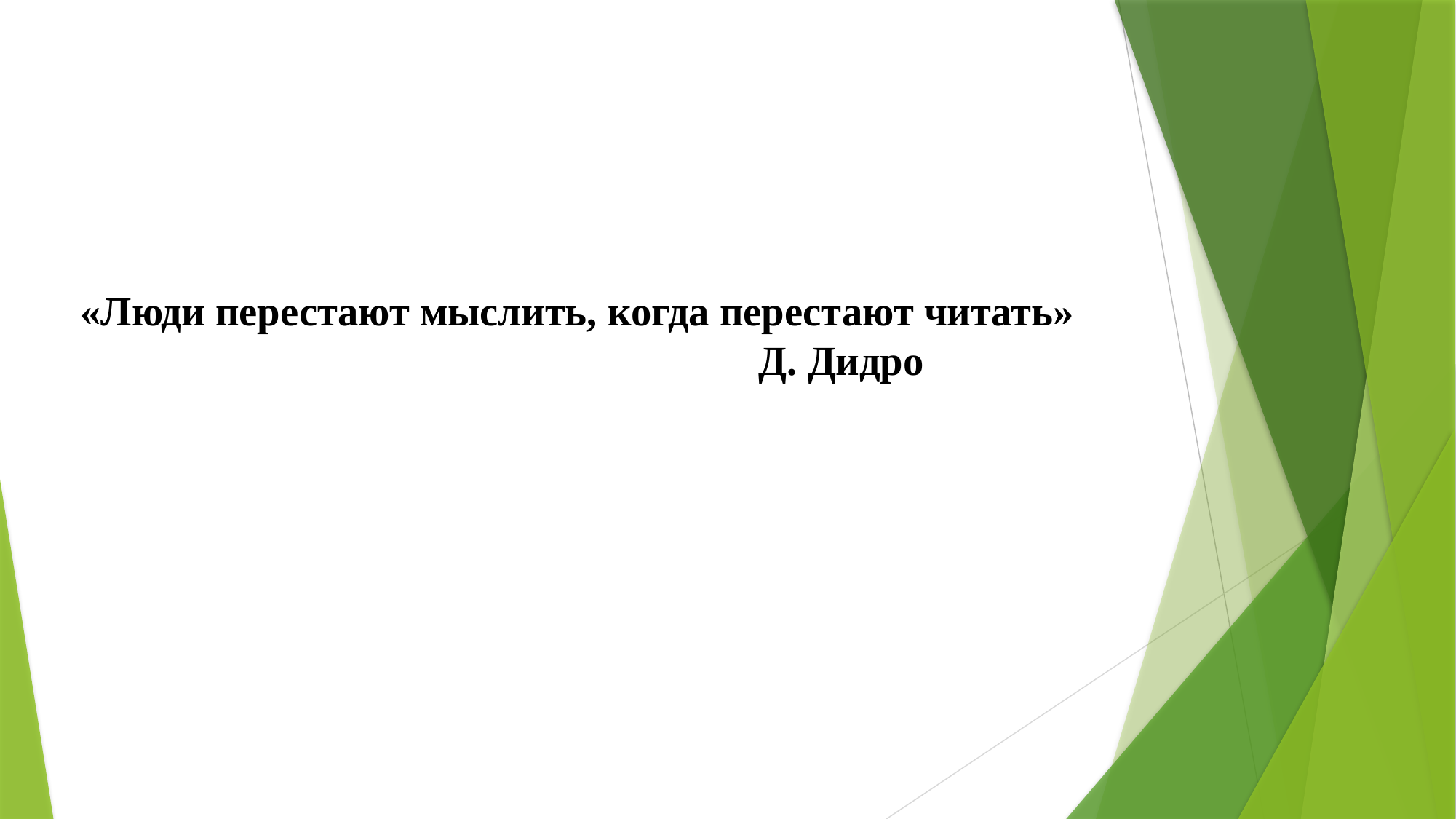

# «Люди перестают мыслить, когда перестают читать» Д. Дидро